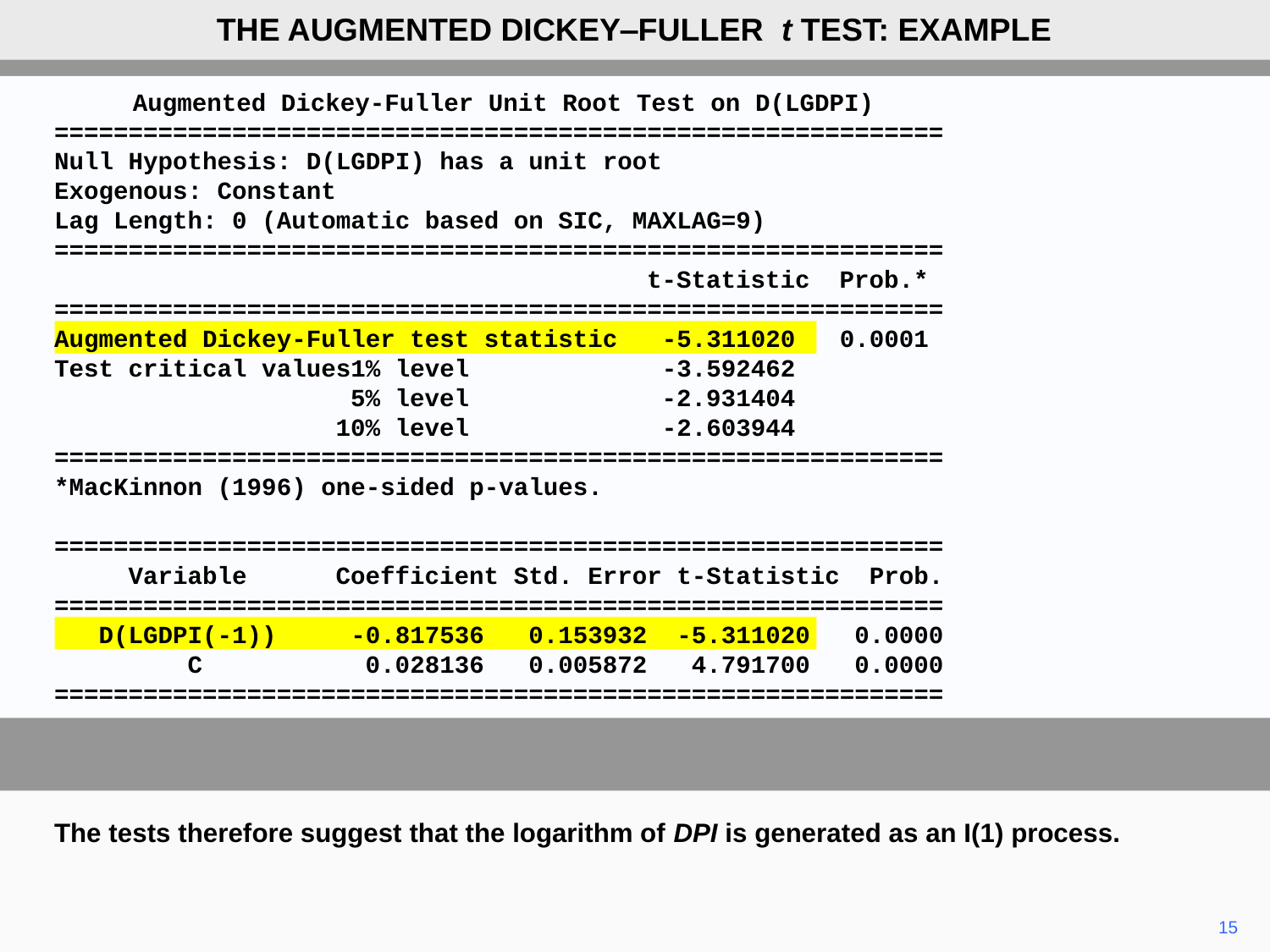

THE AUGMENTED DICKEY‒FULLER  t TEST: EXAMPLE

      Augmented Dickey-Fuller Unit Root Test on D(LGDPI)
============================================================
Null Hypothesis: D(LGDPI) has a unit root
Exogenous: Constant
Lag Length: 0 (Automatic based on SIC, MAXLAG=9)
============================================================
                                        t-Statistic  Prob.*
============================================================
Augmented Dickey-Fuller test statistic   -5.311020   0.0001
Test critical values1% level             -3.592462
                    5% level             -2.931404
                   10% level             -2.603944
============================================================
*MacKinnon (1996) one-sided p-values.

============================================================
     Variable      Coefficient Std. Error t-Statistic  Prob.
============================================================
   D(LGDPI(-1))     -0.817536   0.153932  -5.311020   0.0000
         C           0.028136   0.005872   4.791700   0.0000
============================================================

The tests therefore suggest that the logarithm of DPI is generated as an I(1) process.
15